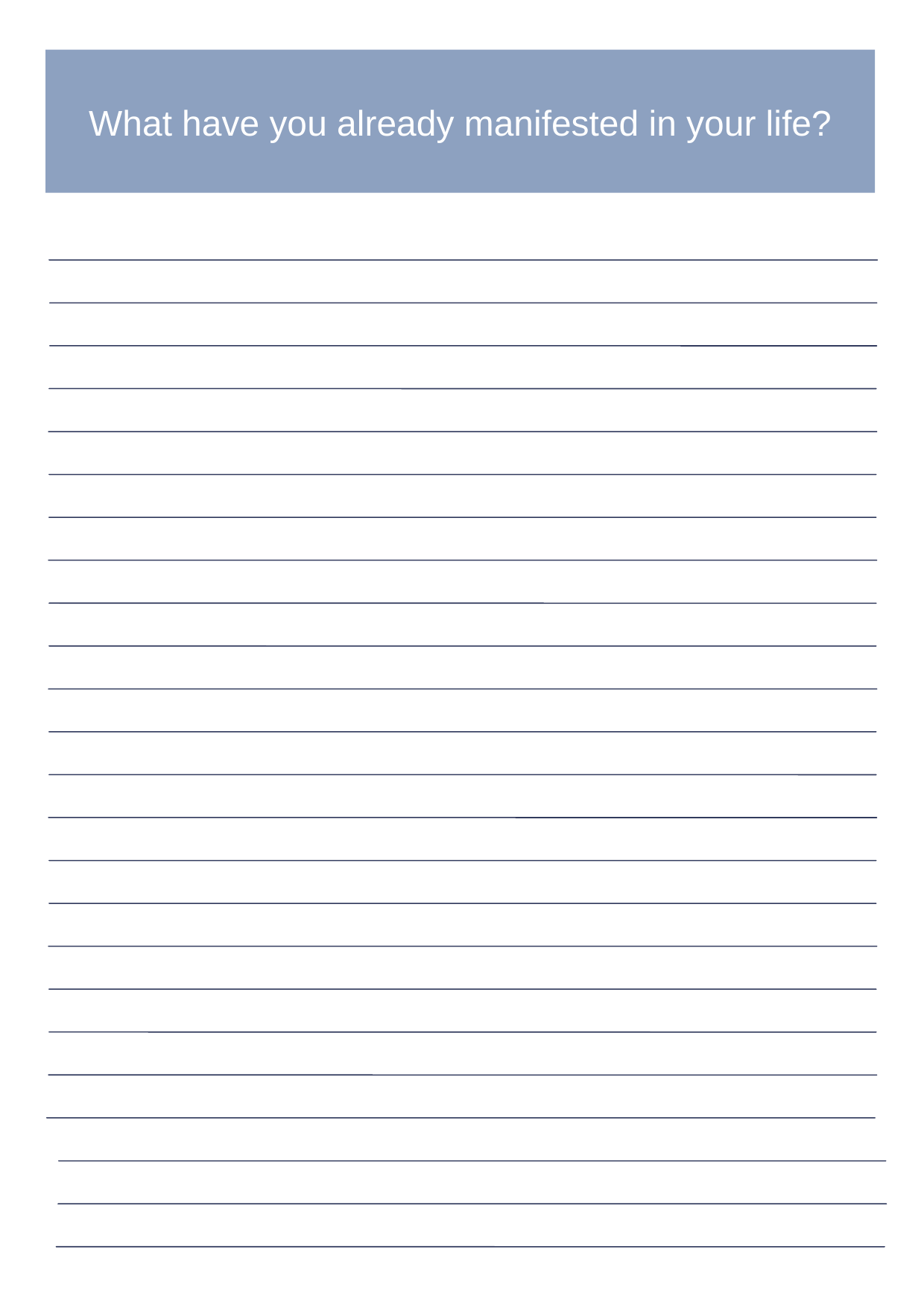

What have you already manifested in your life?